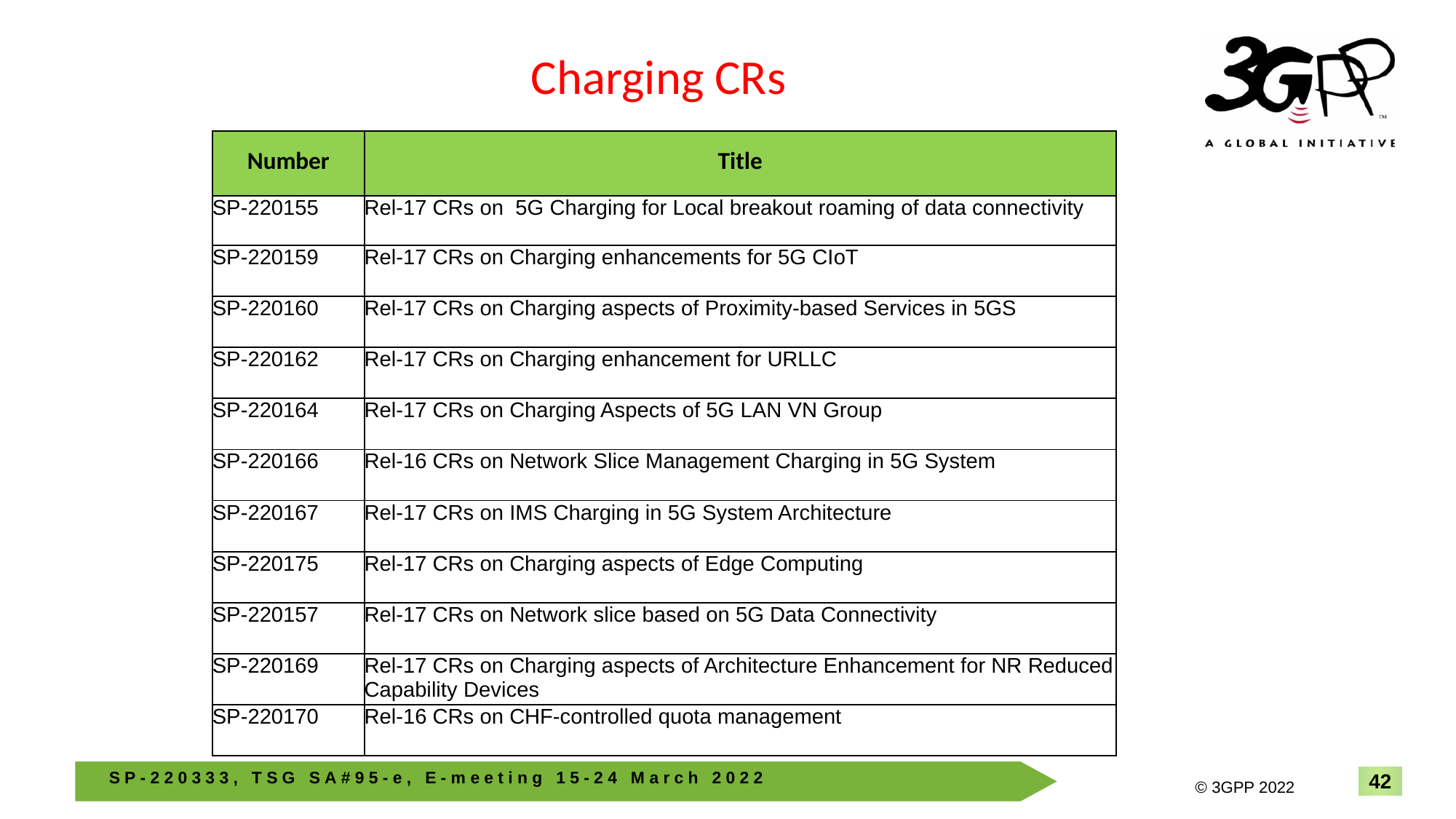

Charging CRs

| Number | Title |
| --- | --- |
| SP-220155 | Rel-17 CRs on 5G Charging for Local breakout roaming of data connectivity |
| SP-220159 | Rel-17 CRs on Charging enhancements for 5G CIoT |
| SP-220160 | Rel-17 CRs on Charging aspects of Proximity-based Services in 5GS |
| SP-220162 | Rel-17 CRs on Charging enhancement for URLLC |
| SP-220164 | Rel-17 CRs on Charging Aspects of 5G LAN VN Group |
| SP-220166 | Rel-16 CRs on Network Slice Management Charging in 5G System |
| SP-220167 | Rel-17 CRs on IMS Charging in 5G System Architecture |
| SP-220175 | Rel-17 CRs on Charging aspects of Edge Computing |
| SP-220157 | Rel-17 CRs on Network slice based on 5G Data Connectivity |
| SP-220169 | Rel-17 CRs on Charging aspects of Architecture Enhancement for NR Reduced Capability Devices |
| SP-220170 | Rel-16 CRs on CHF-controlled quota management |